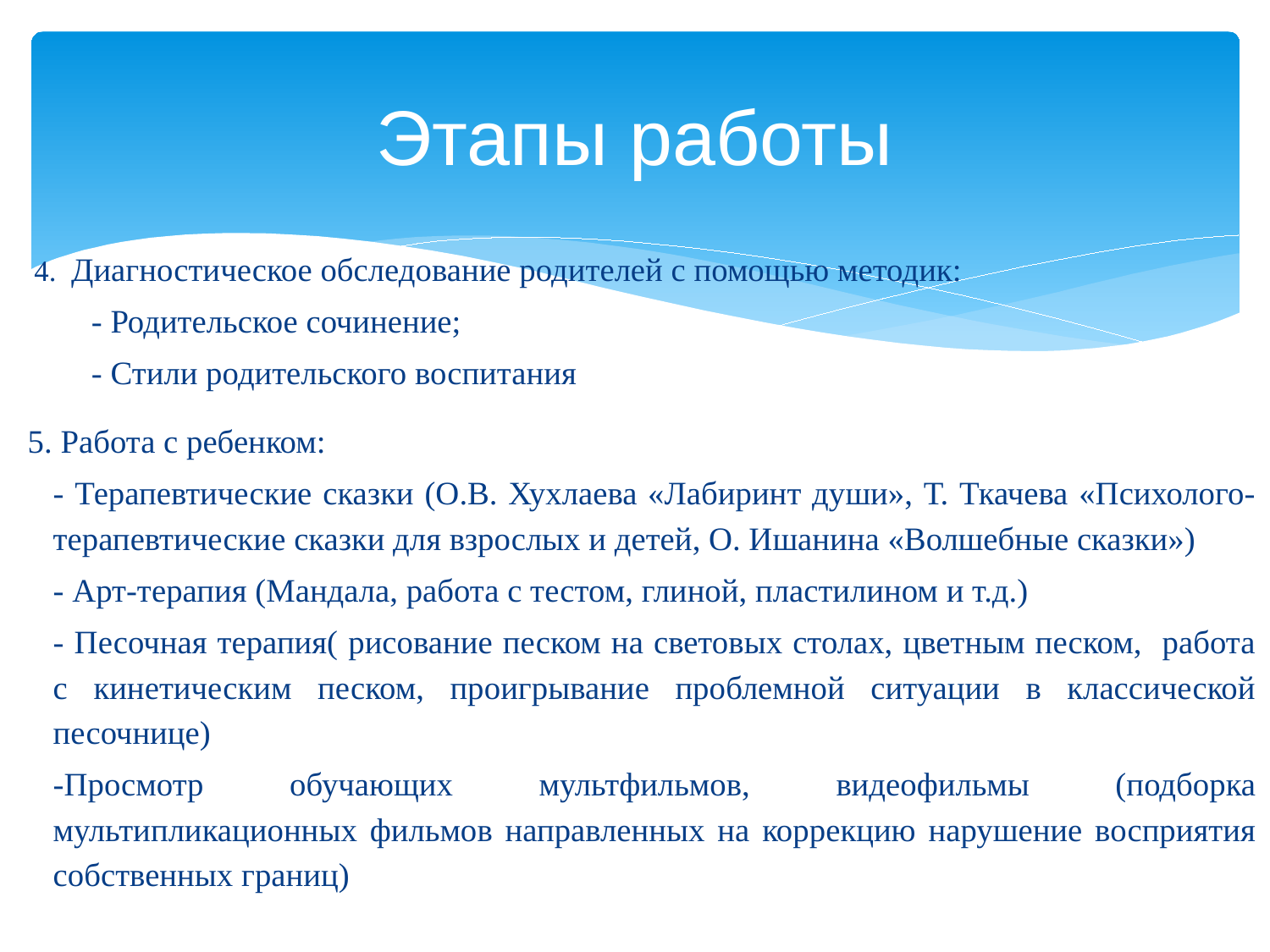

# Этапы работы
 4.  Диагностическое обследование родителей с помощью методик:
- Родительское сочинение;
- Стили родительского воспитания
5. Работа с ребенком:
- Терапевтические сказки (О.В. Хухлаева «Лабиринт души», Т. Ткачева «Психолого-терапевтические сказки для взрослых и детей, О. Ишанина «Волшебные сказки»)
- Арт-терапия (Мандала, работа с тестом, глиной, пластилином и т.д.)
- Песочная терапия( рисование песком на световых столах, цветным песком,  работа с кинетическим песком, проигрывание проблемной ситуации в классической песочнице)
-Просмотр обучающих мультфильмов, видеофильмы (подборка мультипликационных фильмов направленных на коррекцию нарушение восприятия собственных границ)